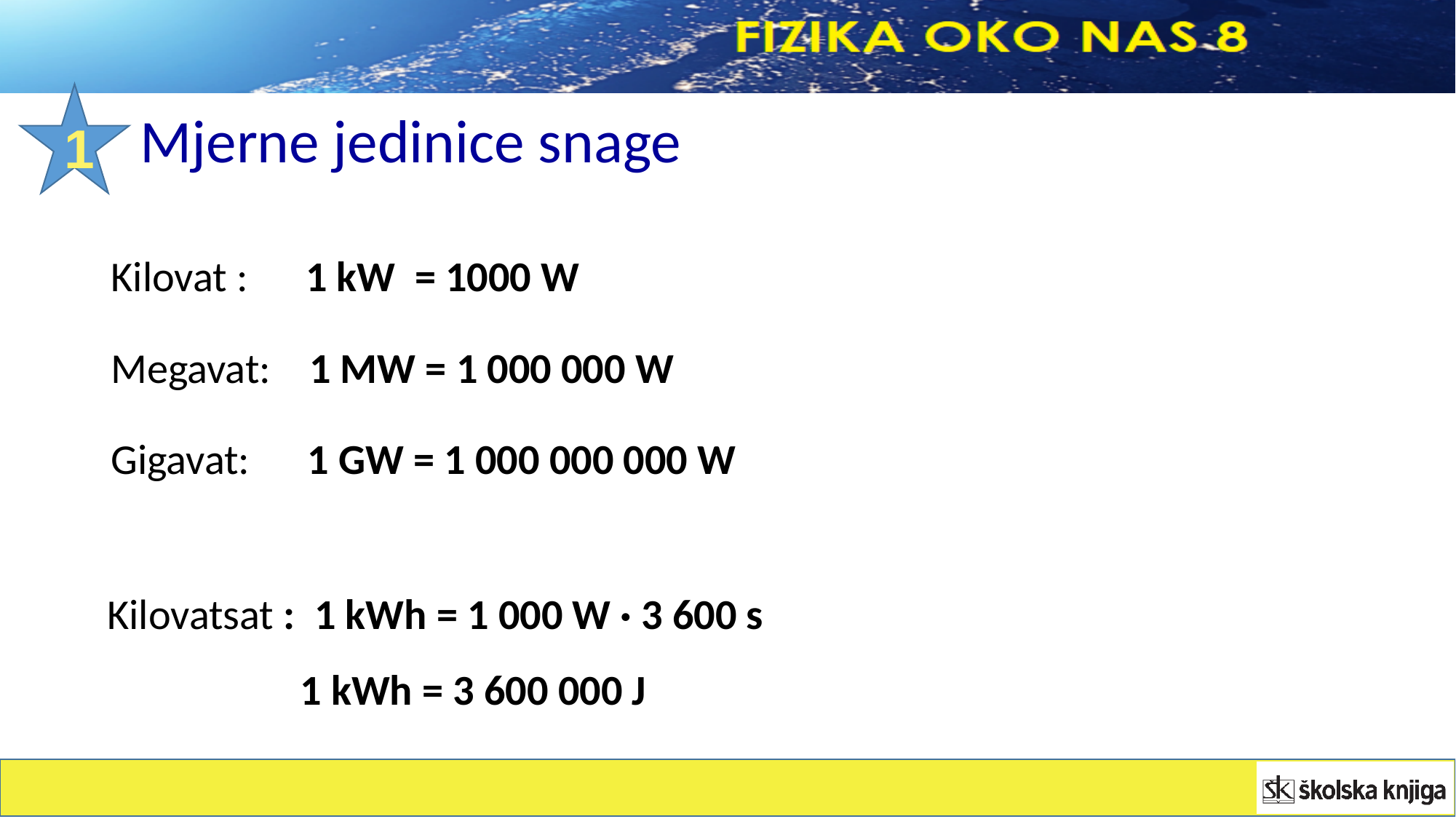

1
# Mjerne jedinice snage
Kilovat :      1 kW  = 1000 W
Megavat:    1 MW = 1 000 000 W
Gigavat:      1 GW = 1 000 000 000 W
Kilovatsat :  1 kWh = 1 000 W · 3 600 s
                    1 kWh = 3 600 000 J